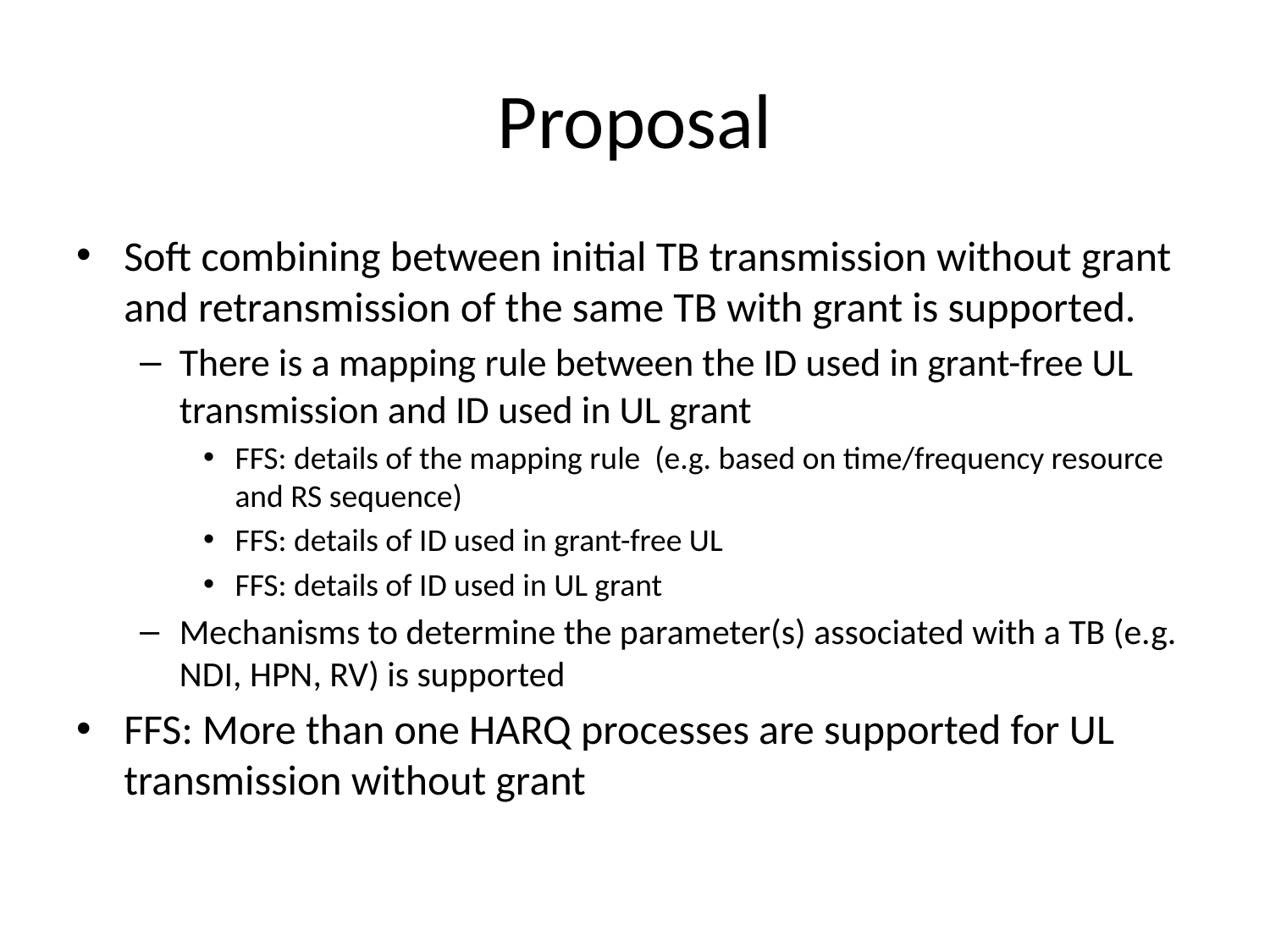

# Proposal
Soft combining between initial TB transmission without grant and retransmission of the same TB with grant is supported.
There is a mapping rule between the ID used in grant-free UL transmission and ID used in UL grant
FFS: details of the mapping rule  (e.g. based on time/frequency resource and RS sequence)
FFS: details of ID used in grant-free UL
FFS: details of ID used in UL grant
Mechanisms to determine the parameter(s) associated with a TB (e.g. NDI, HPN, RV) is supported
FFS: More than one HARQ processes are supported for UL transmission without grant